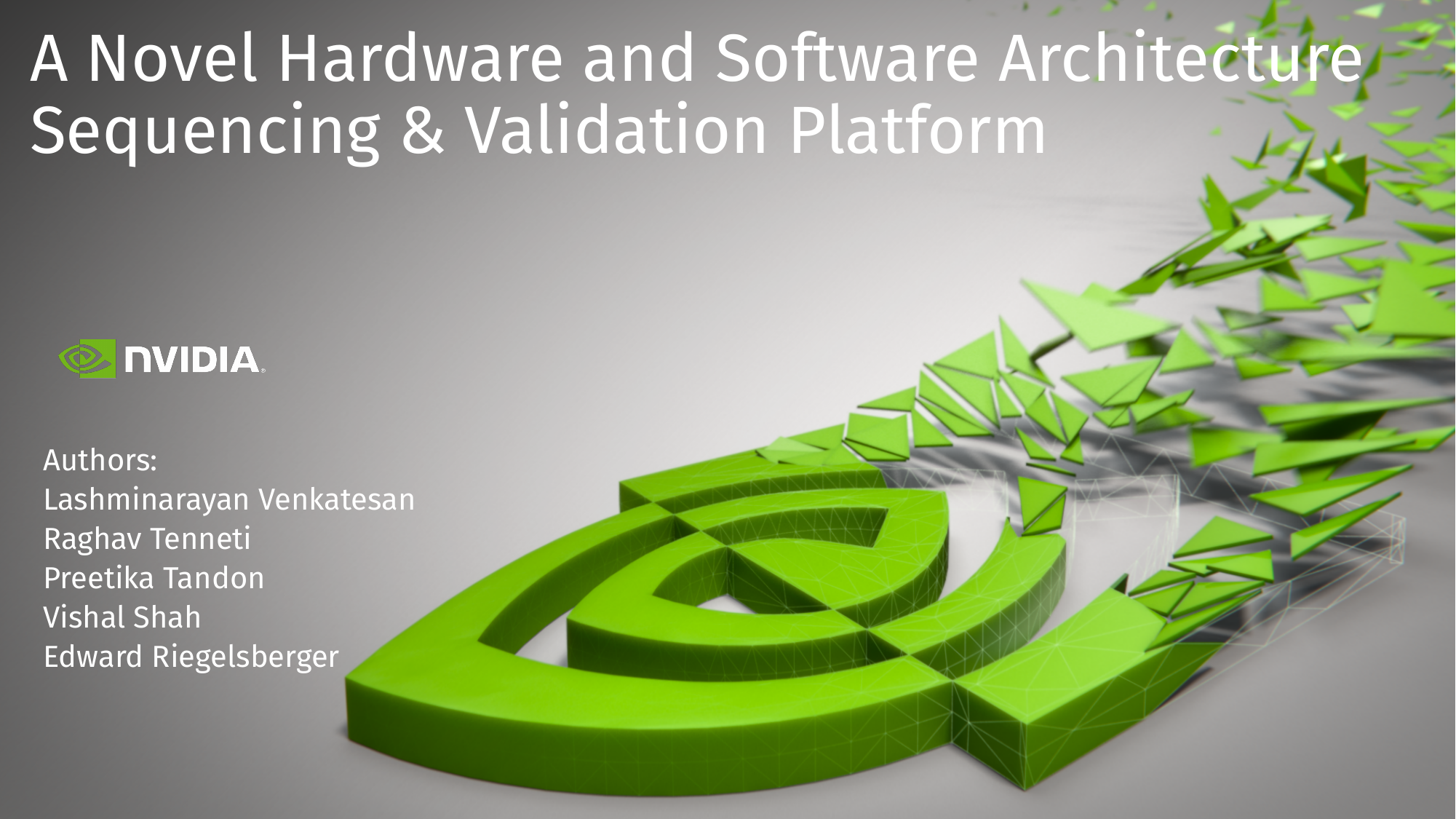

# A Novel Hardware and Software Architecture Sequencing & Validation Platform
Authors:
Lashminarayan Venkatesan
Raghav Tenneti
Preetika Tandon
Vishal Shah
Edward Riegelsberger